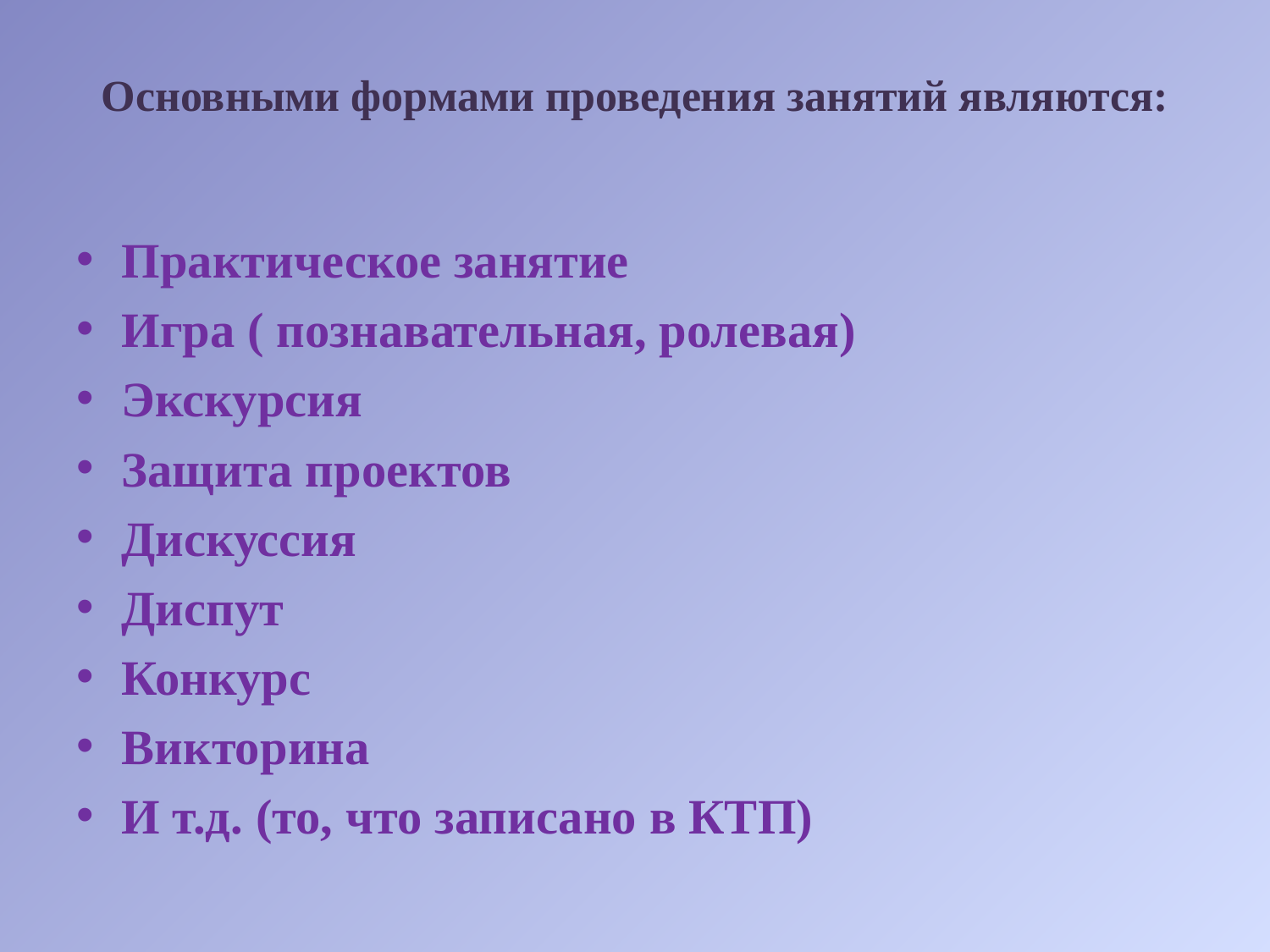

# Основными формами проведения занятий являются:
Практическое занятие
Игра ( познавательная, ролевая)
Экскурсия
Защита проектов
Дискуссия
Диспут
Конкурс
Викторина
И т.д. (то, что записано в КТП)